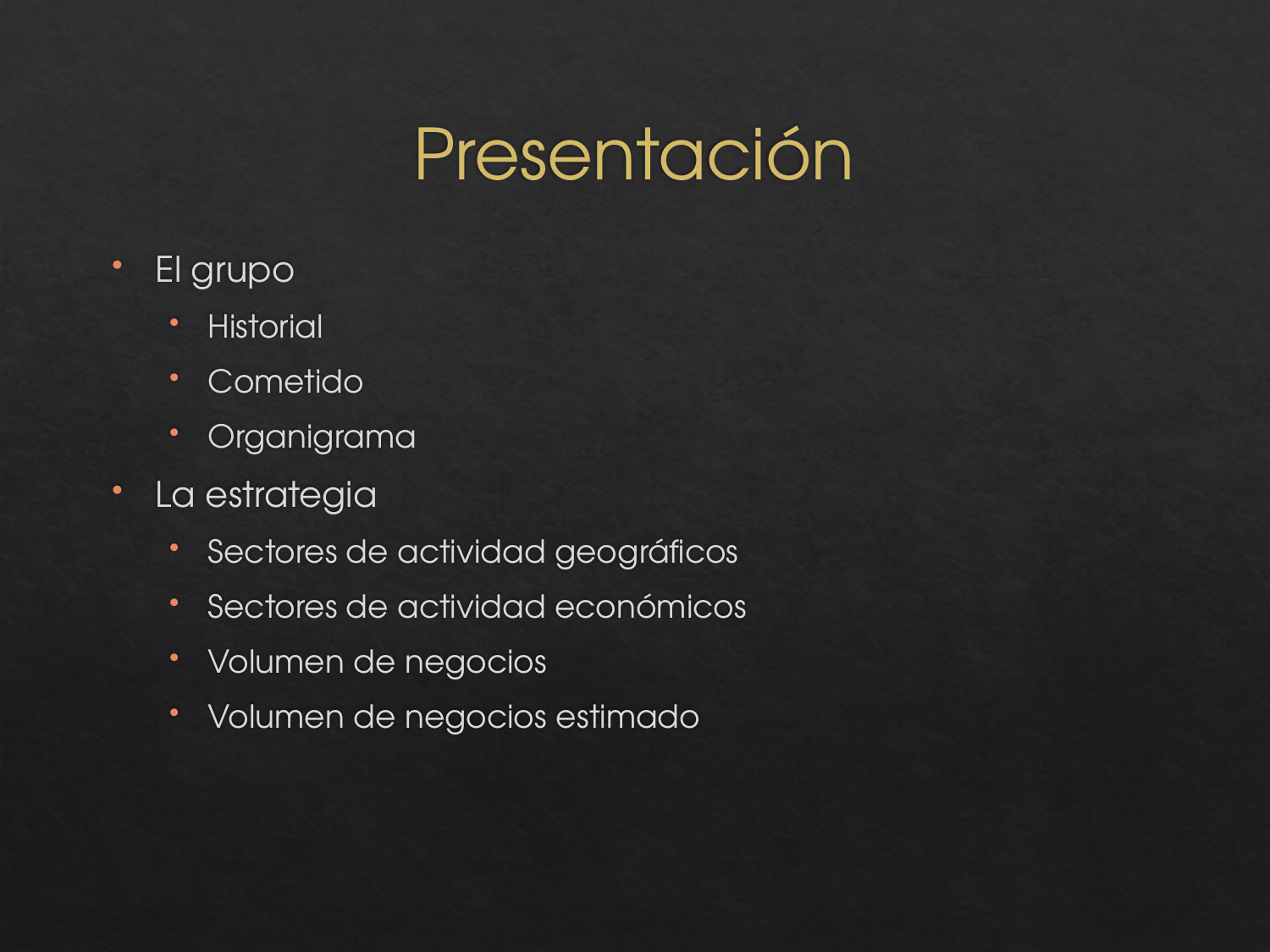

# Presentación
El grupo
Historial
Cometido
Organigrama
La estrategia
Sectores de actividad geográficos
Sectores de actividad económicos
Volumen de negocios
Volumen de negocios estimado